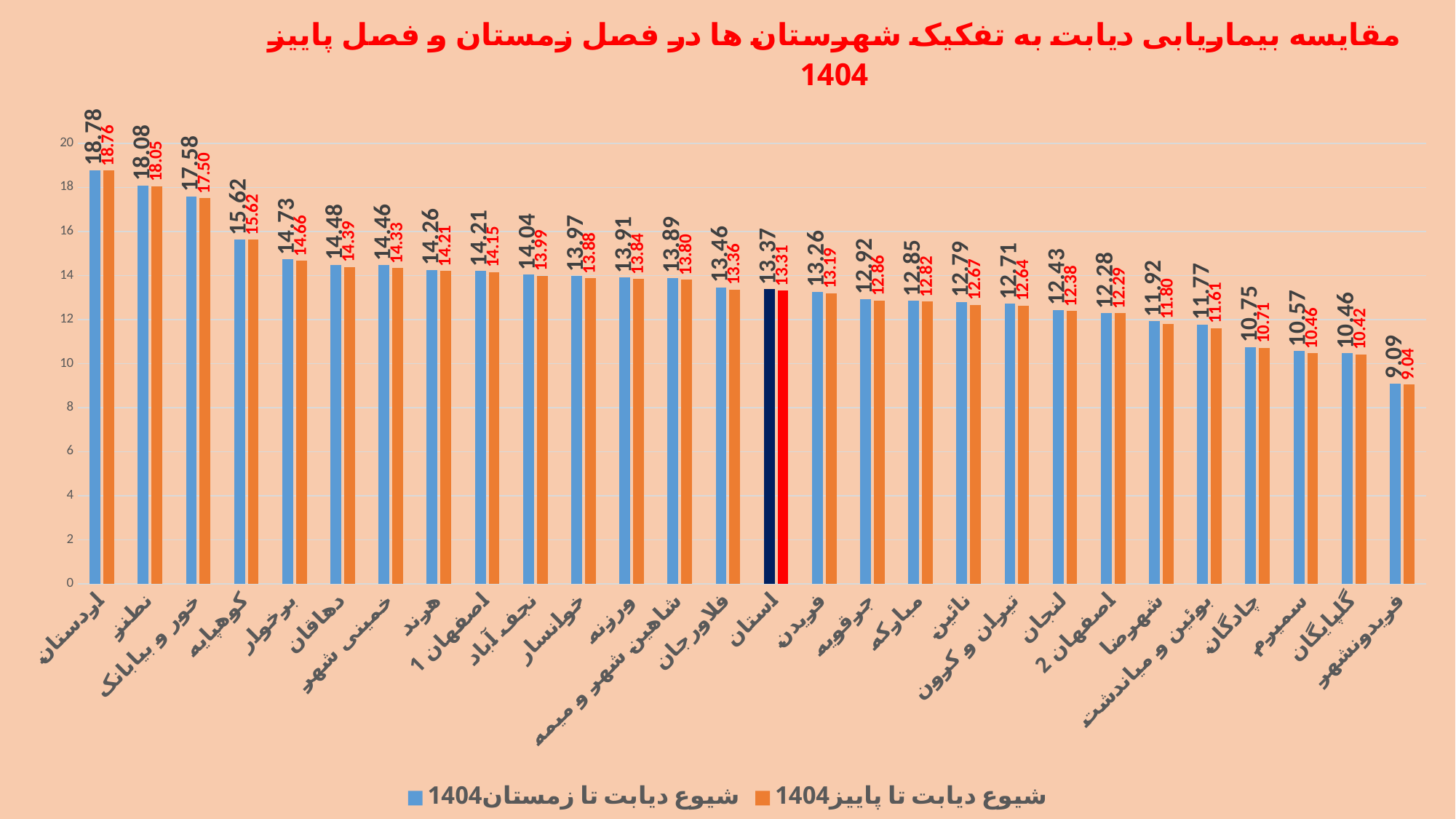

### Chart: مقایسه بیماریابی دیابت به تفکیک شهرستان ها در فصل زمستان و فصل پاییز 1404

| Category | شیوع دیابت تا زمستان1404 | شیوع دیابت تا پاییز1404 |
|---|---|---|
| اردستان | 18.78 | 18.76 |
| نطنز | 18.08 | 18.05 |
| خور و بیابانک | 17.58 | 17.5 |
| کوهپایه | 15.62 | 15.62 |
| برخوار | 14.73 | 14.66 |
| دهاقان | 14.48 | 14.39 |
| خمینی شهر | 14.46 | 14.33 |
| هرند | 14.26 | 14.21 |
| اصفهان 1 | 14.21 | 14.15 |
| نجف آباد | 14.04 | 13.99 |
| خوانسار | 13.97 | 13.88 |
| ورزنه | 13.91 | 13.84 |
| شاهین شهر و میمه | 13.89 | 13.8 |
| فلاورجان | 13.46 | 13.36 |
| استان | 13.37 | 13.31 |
| فریدن | 13.26 | 13.19 |
| جرقویه | 12.92 | 12.86 |
| مبارکه | 12.85 | 12.82 |
| نائین | 12.79 | 12.67 |
| تیران و کرون | 12.71 | 12.64 |
| لنجان | 12.43 | 12.38 |
| اصفهان 2 | 12.28 | 12.29 |
| شهرضا | 11.92 | 11.8 |
| بوئین و میاندشت | 11.77 | 11.61 |
| چادگان | 10.75 | 10.71 |
| سمیرم | 10.57 | 10.46 |
| گلپایگان | 10.46 | 10.42 |
| فریدونشهر | 9.09 | 9.04 |